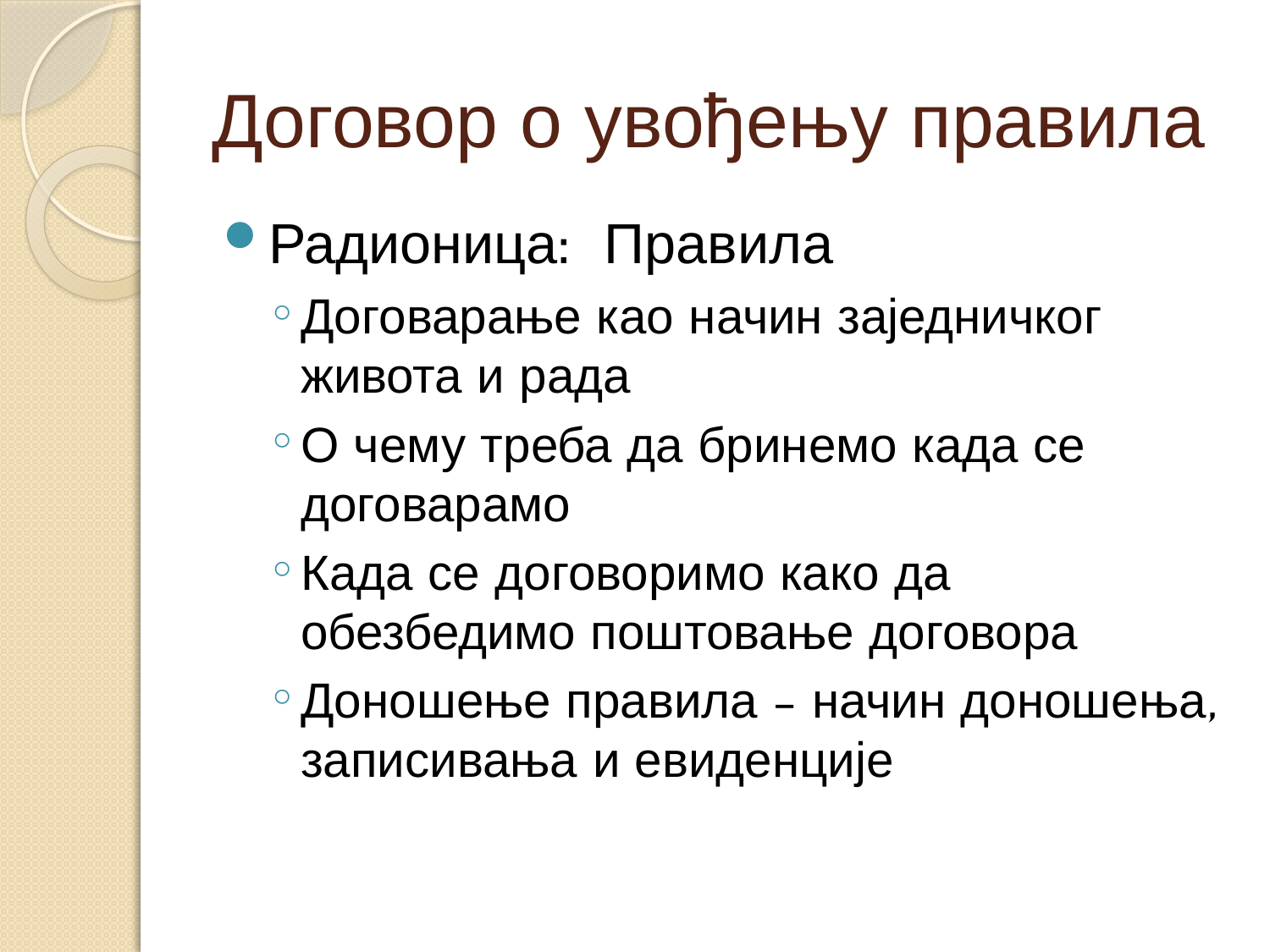

# Договор о увођењу правила
Радионица:  Правила
Договарање као начин заједничког живота и рада
О чему треба да бринемо када се договарамо
Када се договоримо како да обезбедимо поштовање договора
Доношење правила – начин доношења, записивања и евиденције